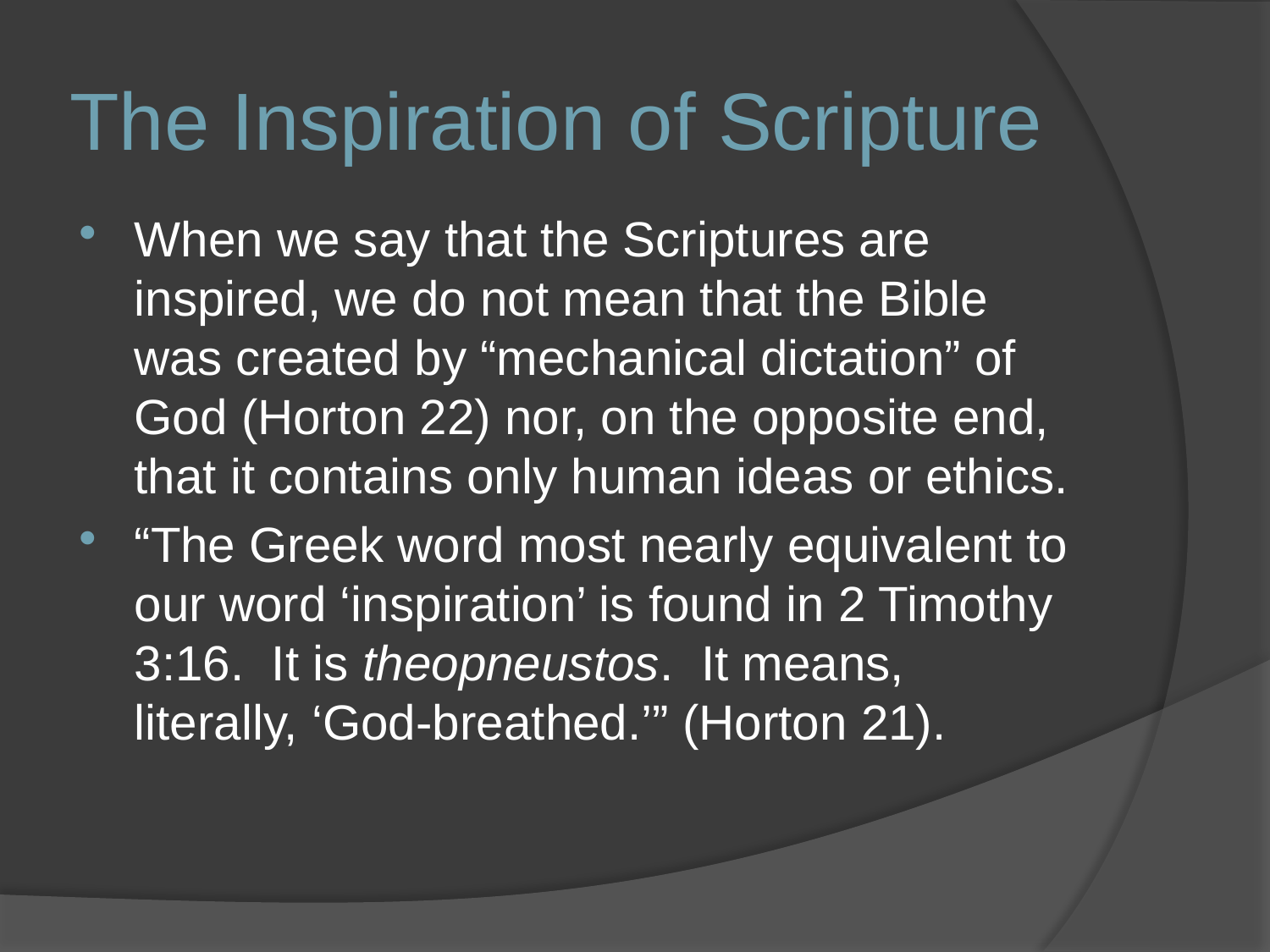

# The Inspiration of Scripture
When we say that the Scriptures are inspired, we do not mean that the Bible was created by “mechanical dictation” of God (Horton 22) nor, on the opposite end, that it contains only human ideas or ethics.
“The Greek word most nearly equivalent to our word ‘inspiration’ is found in 2 Timothy 3:16.  It is theopneustos.  It means, literally, ‘God-breathed.’” (Horton 21).